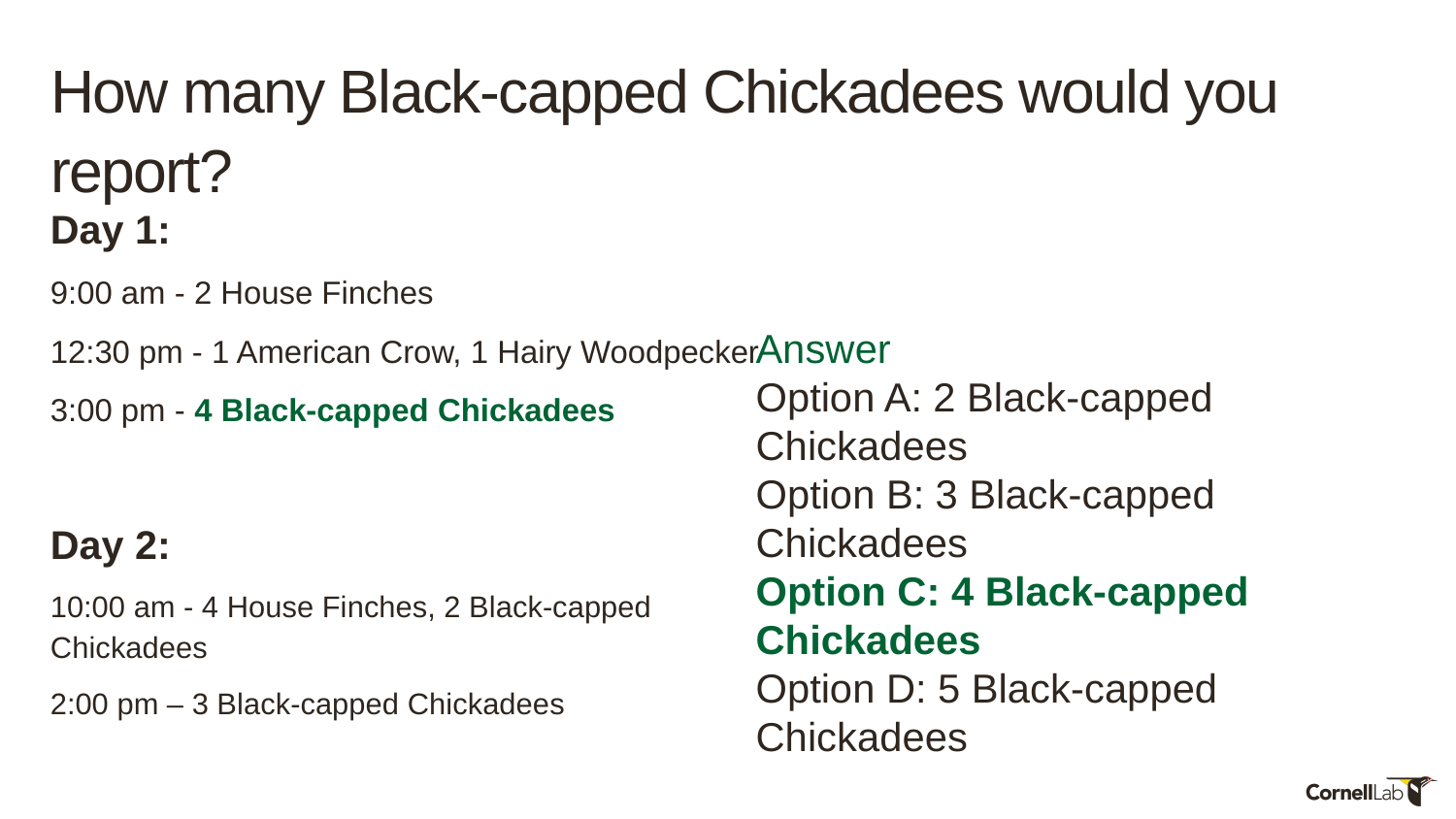

# How many Black-capped Chickadees would you report?
Day 1:
9:00 am - 2 House Finches
12:30 pm - 1 American Crow, 1 Hairy Woodpecker
3:00 pm - 4 Black-capped Chickadees

Day 2:
10:00 am - 4 House Finches, 2 Black-capped Chickadees
2:00 pm – 3 Black-capped Chickadees

Answer
Option A: 2 Black-capped Chickadees
Option B: 3 Black-capped Chickadees
Option C: 4 Black-capped Chickadees
Option D: 5 Black-capped Chickadees